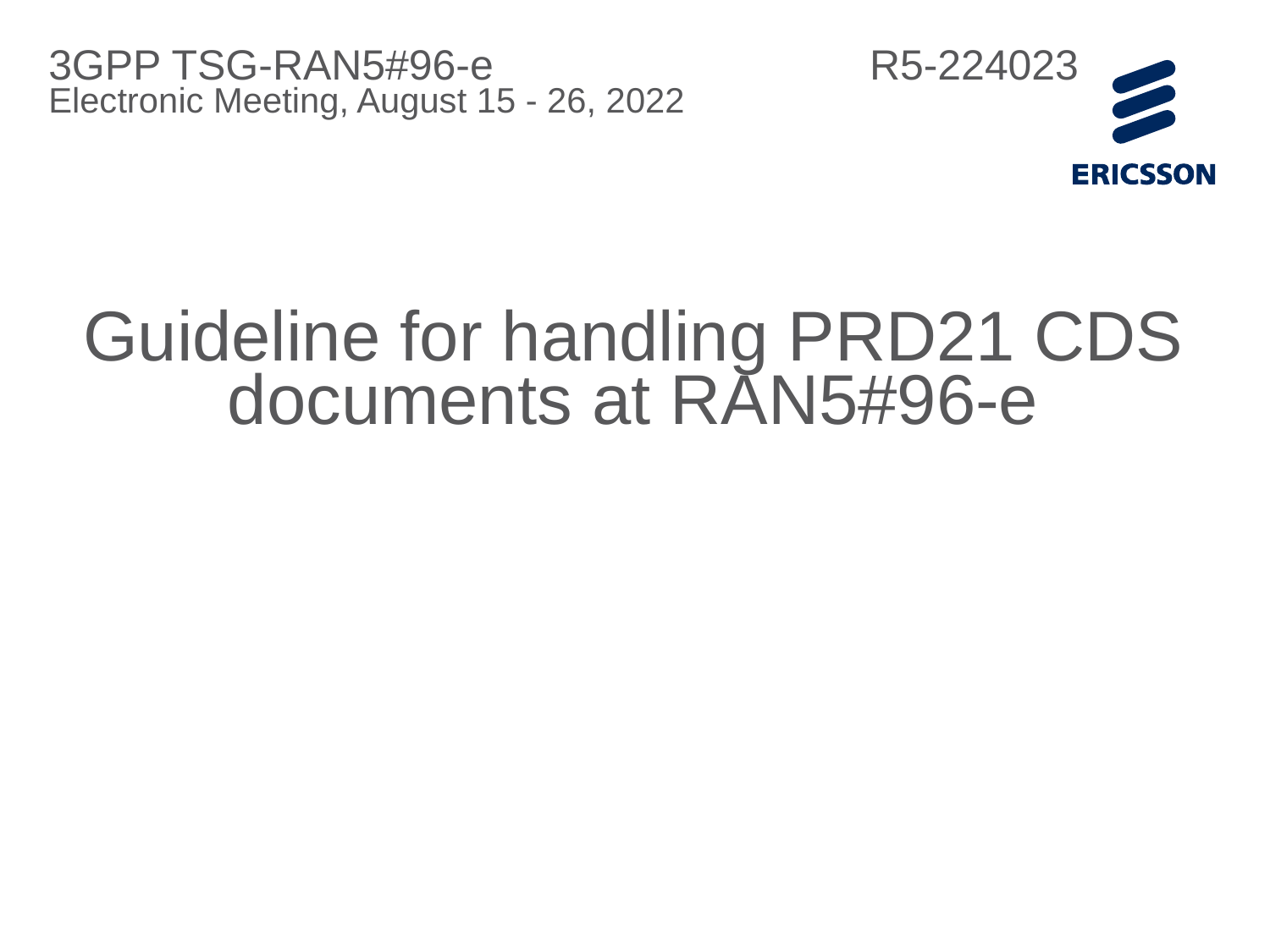

3GPP TSG-RAN5#96-e		     	     R5-224023
Electronic Meeting, August 15 - 26, 2022
# Guideline for handling PRD21 CDS documents at RAN5#96-e